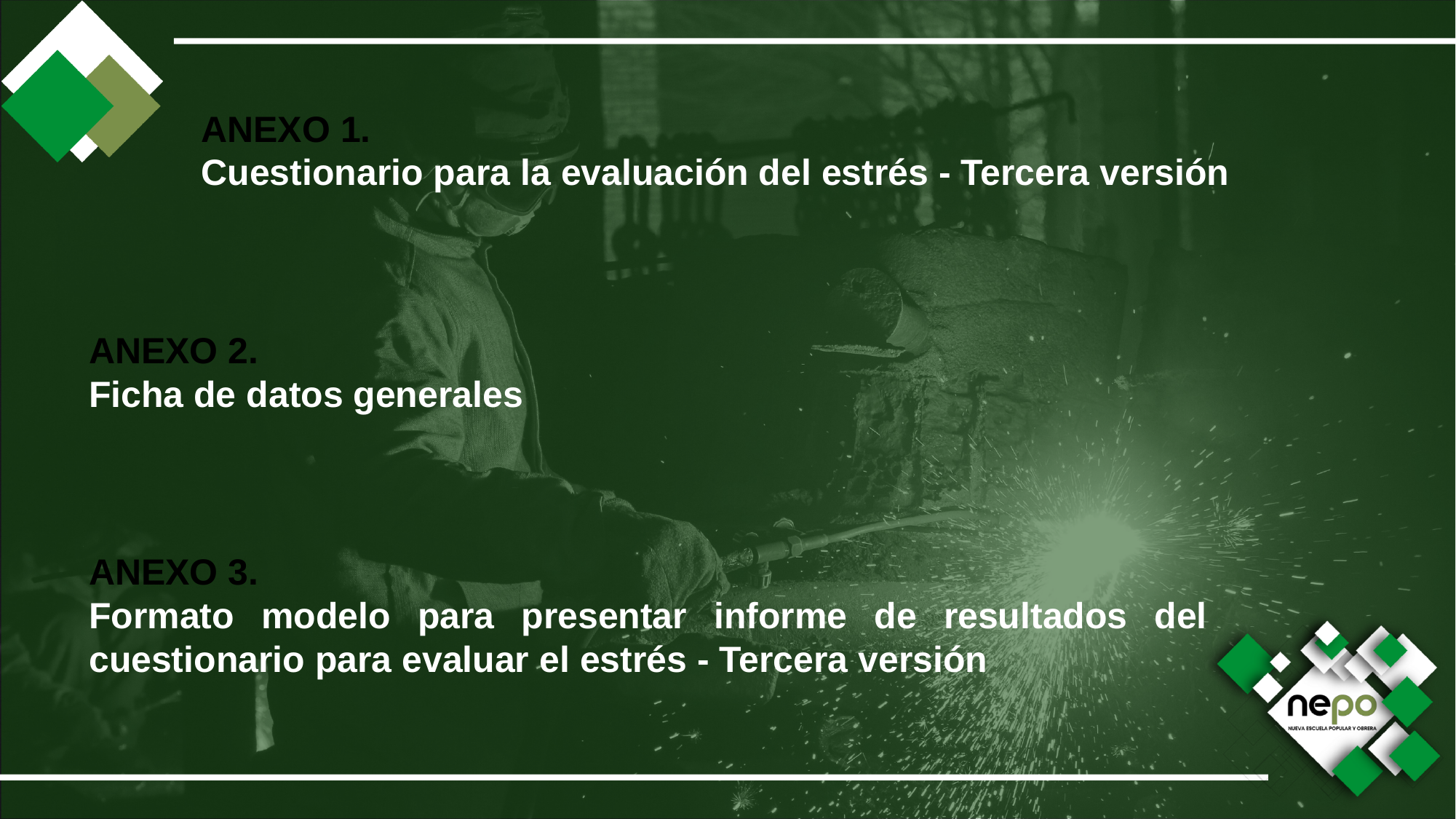

ANEXO 1.
Cuestionario para la evaluación del estrés - Tercera versión
ANEXO 2.
Ficha de datos generales
ANEXO 3.
Formato modelo para presentar informe de resultados del cuestionario para evaluar el estrés - Tercera versión